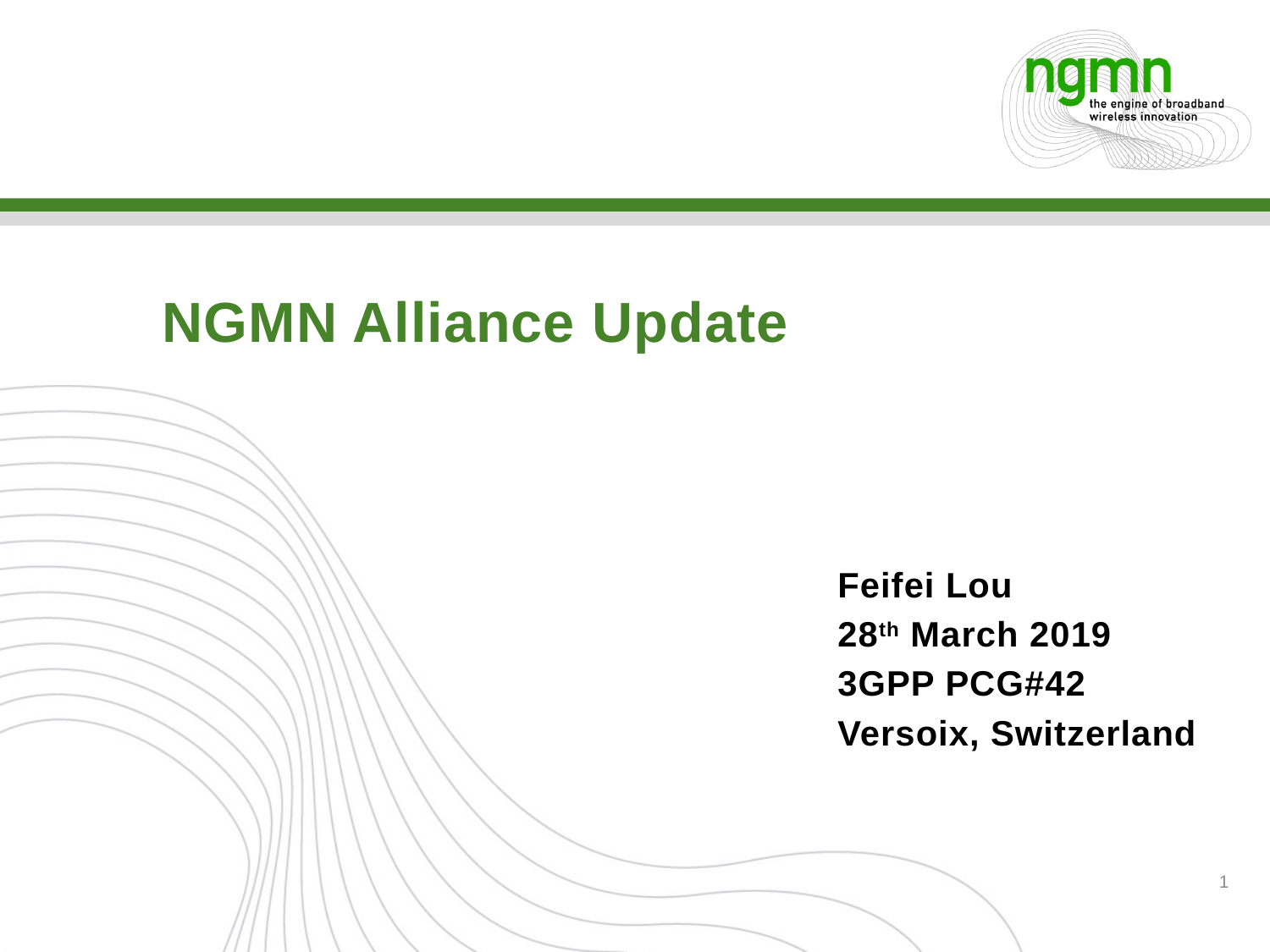

# NGMN Alliance Update

Feifei Lou
28th March 2019
3GPP PCG#42
Versoix, Switzerland
1